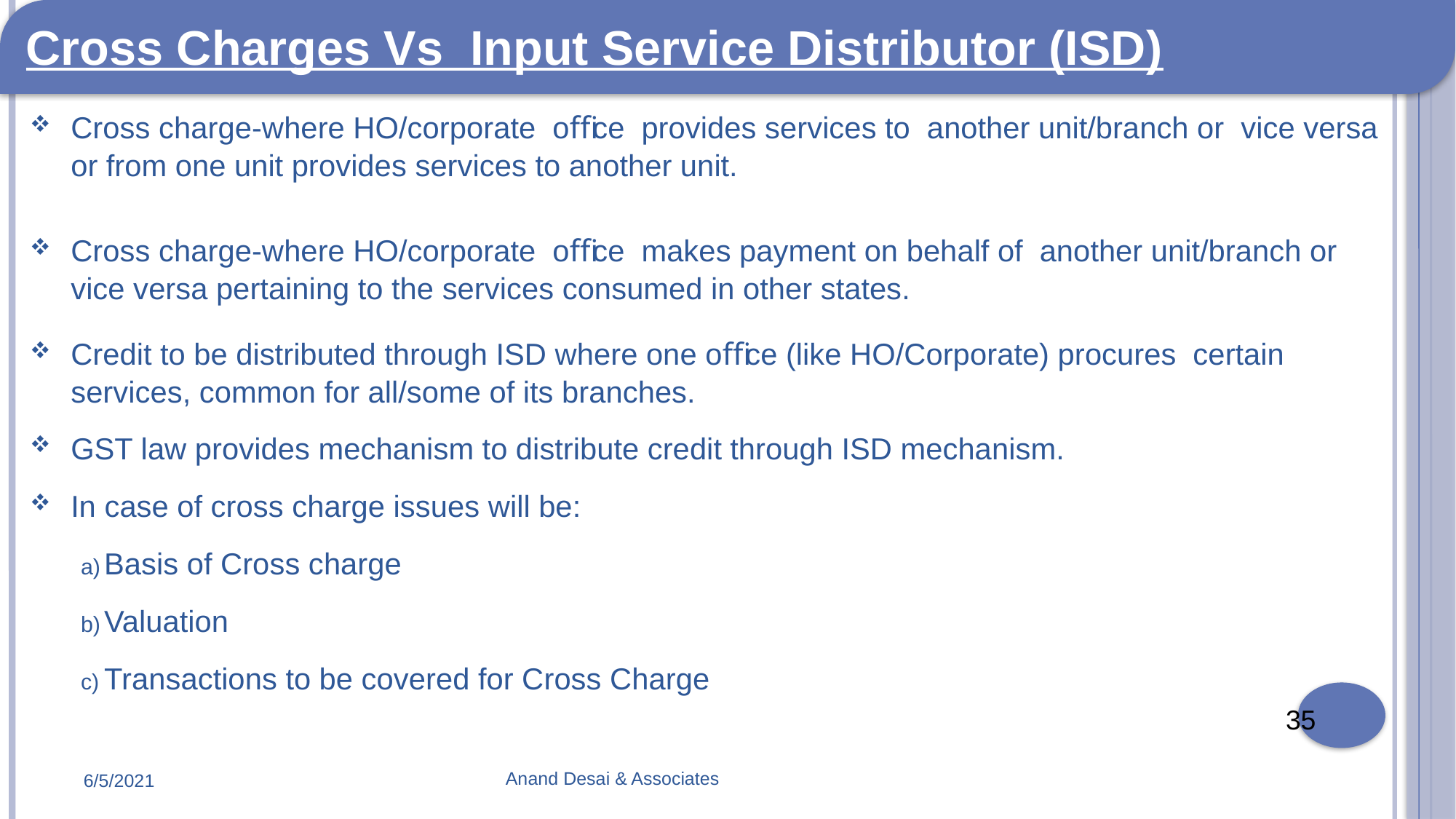

Cross Charges Vs  Input Service Distributor (ISD)
Cross charge-where HO/corporate  oﬃce  provides services to  another unit/branch or  vice versa or from one unit provides services to another unit.

Cross charge-where HO/corporate  oﬃce  makes payment on behalf of  another unit/branch or  vice versa pertaining to the services consumed in other states.
Credit to be distributed through ISD where one oﬃce (like HO/Corporate) procures  certain services, common for all/some of its branches.
GST law provides mechanism to distribute credit through ISD mechanism.
In case of cross charge issues will be:
Basis of Cross charge
Valuation
Transactions to be covered for Cross Charge
35
Anand Desai & Associates
6/5/2021